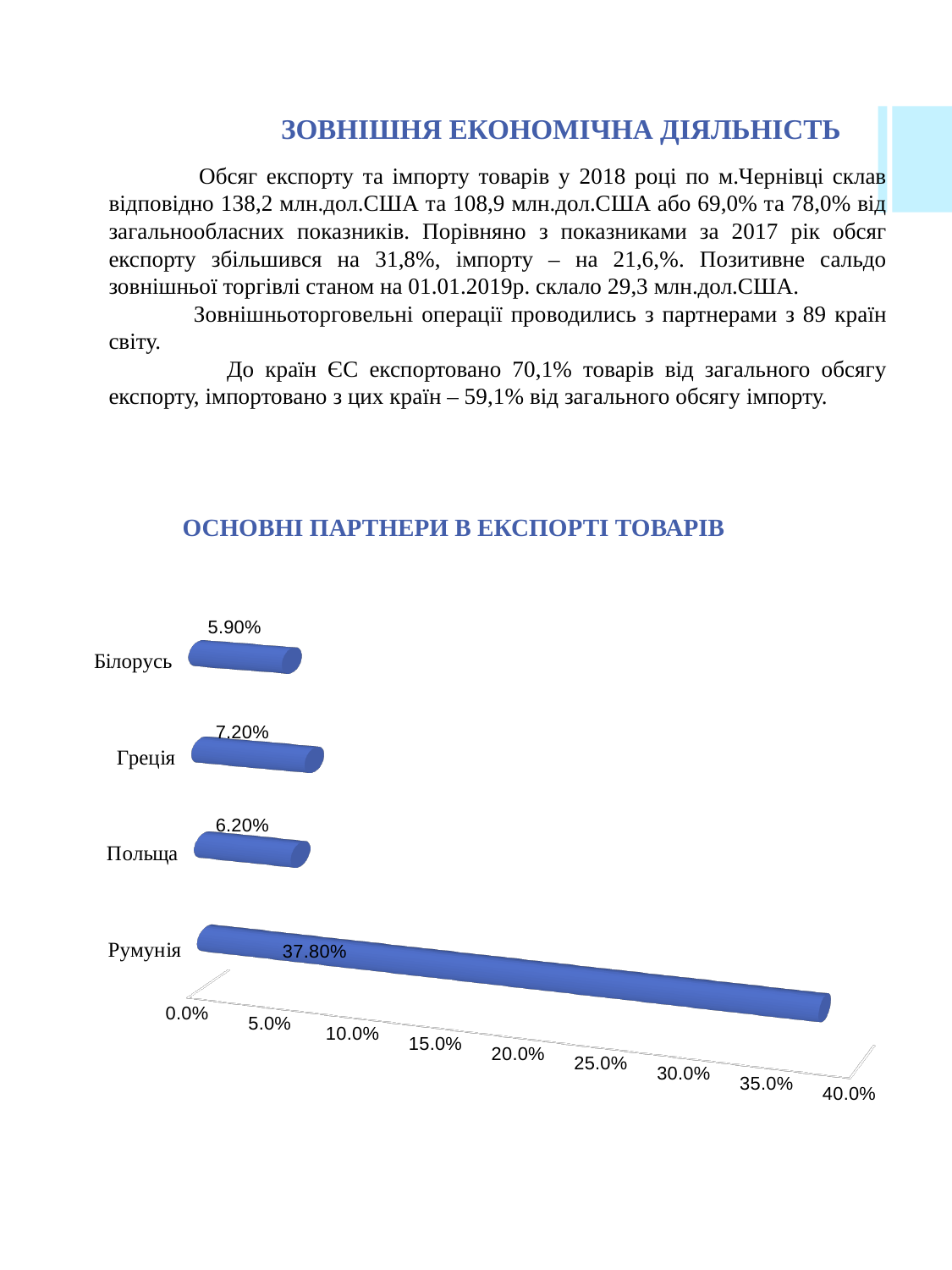

ЗОВНІШНЯ ЕКОНОМІЧНА ДІЯЛЬНІСТЬ
          Обсяг експорту та імпорту товарів у 2018 році по м.Чернівці склав відповідно 138,2 млн.дол.США та 108,9 млн.дол.США або 69,0% та 78,0% від загальнообласних показників. Порівняно з показниками за 2017 рік обсяг експорту збільшився на 31,8%, імпорту – на 21,6,%. Позитивне сальдо зовнішньої торгівлі станом на 01.01.2019р. склало 29,3 млн.дол.США.
          Зовнішньоторговельні операції проводились з партнерами з 89 країн світу.
	До країн ЄС експортовано 70,1% товарів від загального обсягу експорту, імпортовано з цих країн – 59,1% від загального обсягу імпорту.
ОСНОВНІ ПАРТНЕРИ В ЕКСПОРТІ ТОВАРІВ

[unsupported chart]